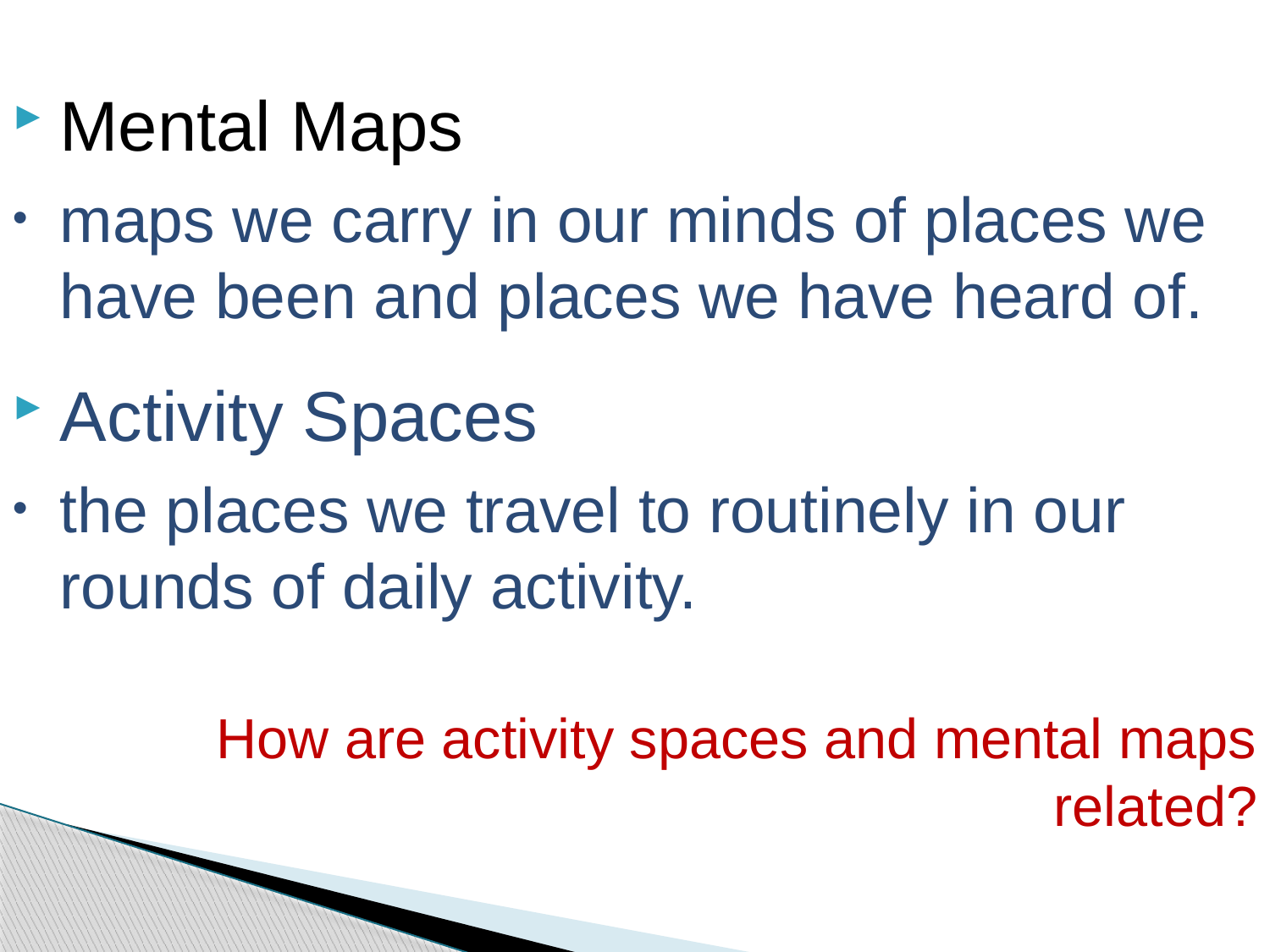

Mental Maps
maps we carry in our minds of places we have been and places we have heard of.
Activity Spaces
the places we travel to routinely in our rounds of daily activity.
How are activity spaces and mental maps related?